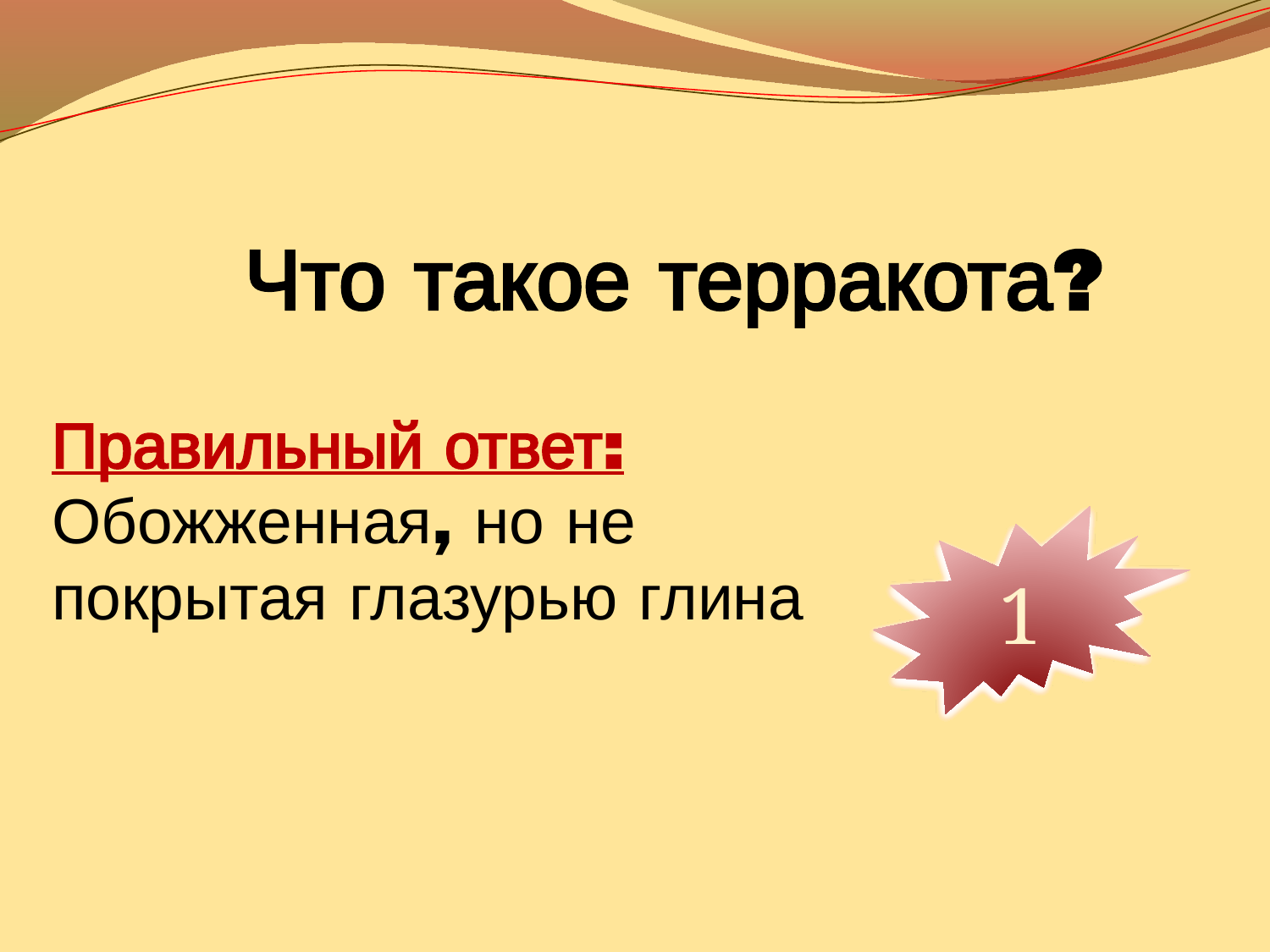

Что такое терракота?
Правильный ответ:
Обожженная, но не покрытая глазурью глина
10
9
8
7
6
5
4
3
2
1